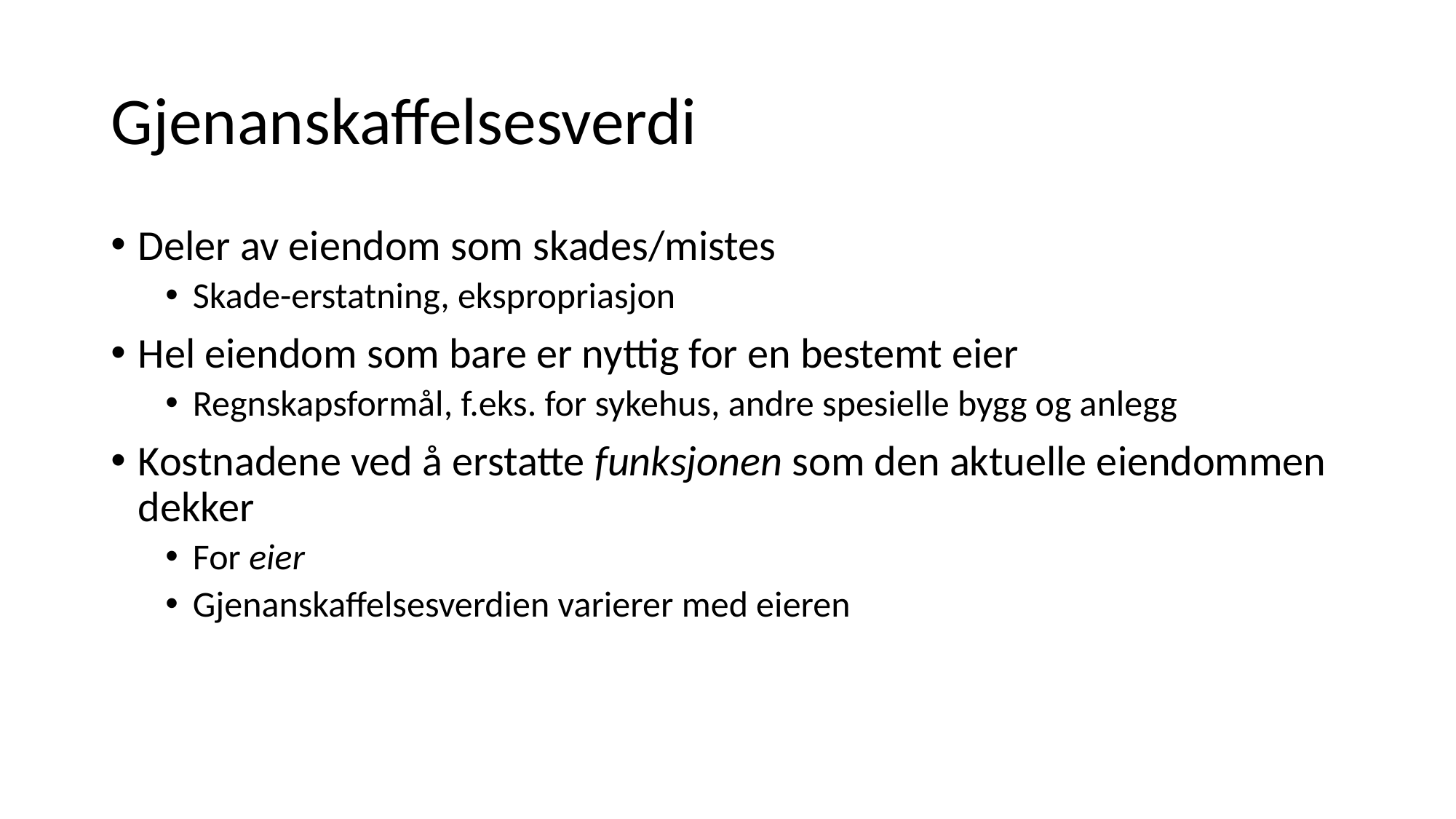

# Gjenanskaffelsesverdi
Deler av eiendom som skades/mistes
Skade-erstatning, ekspropriasjon
Hel eiendom som bare er nyttig for en bestemt eier
Regnskapsformål, f.eks. for sykehus, andre spesielle bygg og anlegg
Kostnadene ved å erstatte funksjonen som den aktuelle eiendommen dekker
For eier
Gjenanskaffelsesverdien varierer med eieren